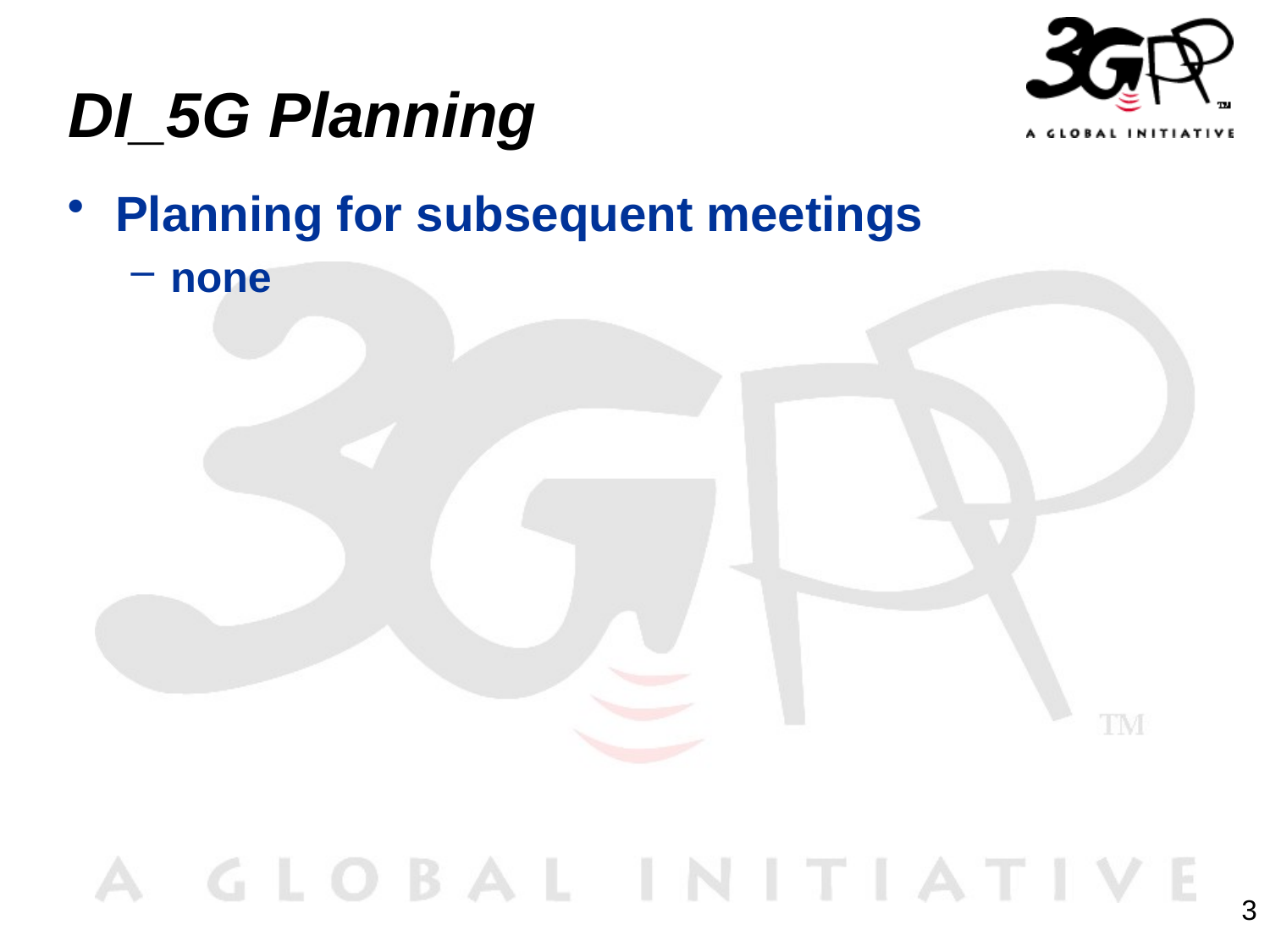

# DI_5G Planning
Planning for subsequent meetings
none

3